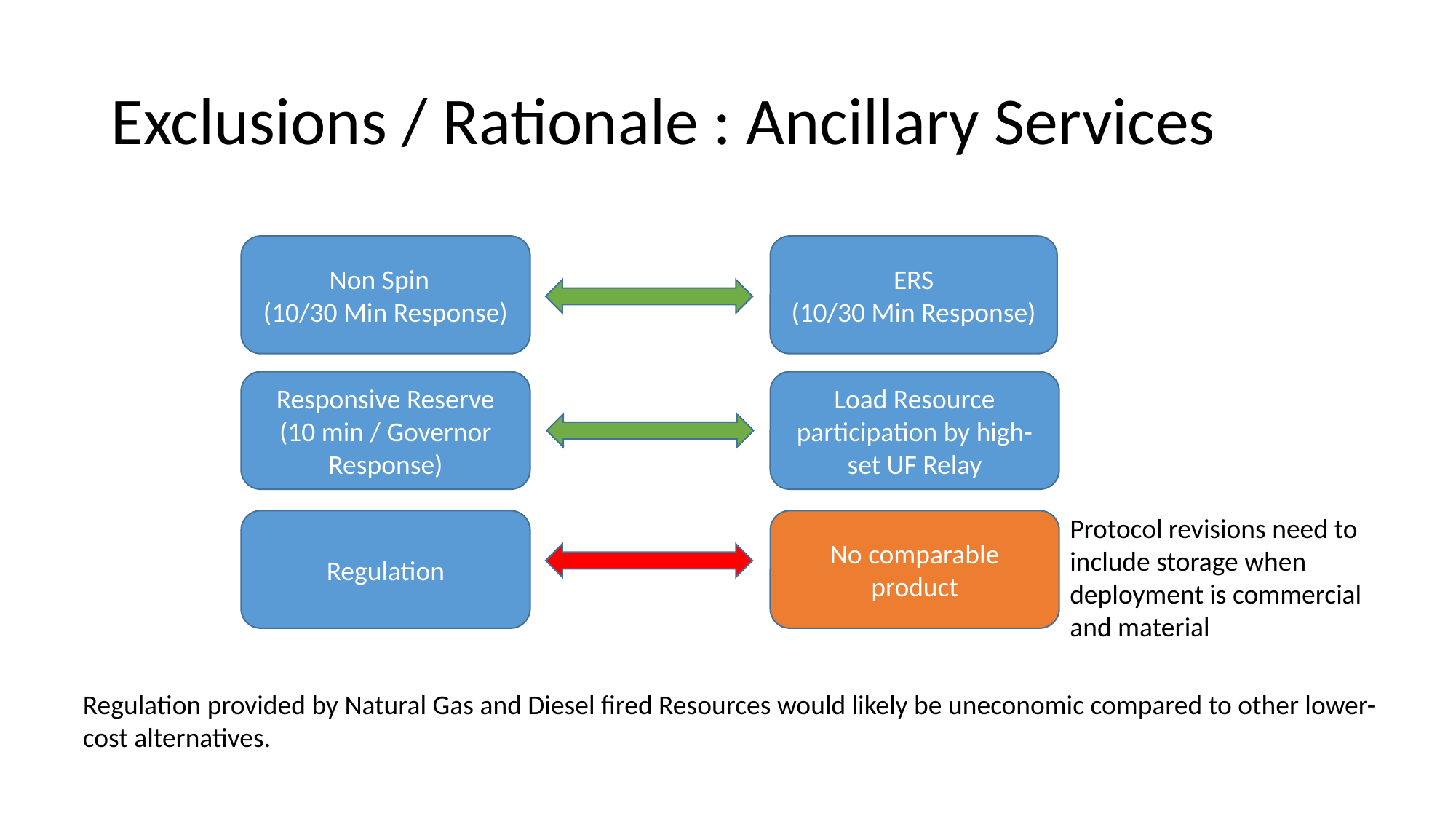

# Exclusions / Rationale : Ancillary Services
Non Spin
(10/30 Min Response)
ERS
(10/30 Min Response)

Responsive Reserve
(10 min / Governor Response)
Load Resource participation by high-set UF Relay

Protocol revisions need to include storage when deployment is commercial and material
Regulation
No comparable product

Regulation provided by Natural Gas and Diesel fired Resources would likely be uneconomic compared to other lower-cost alternatives.